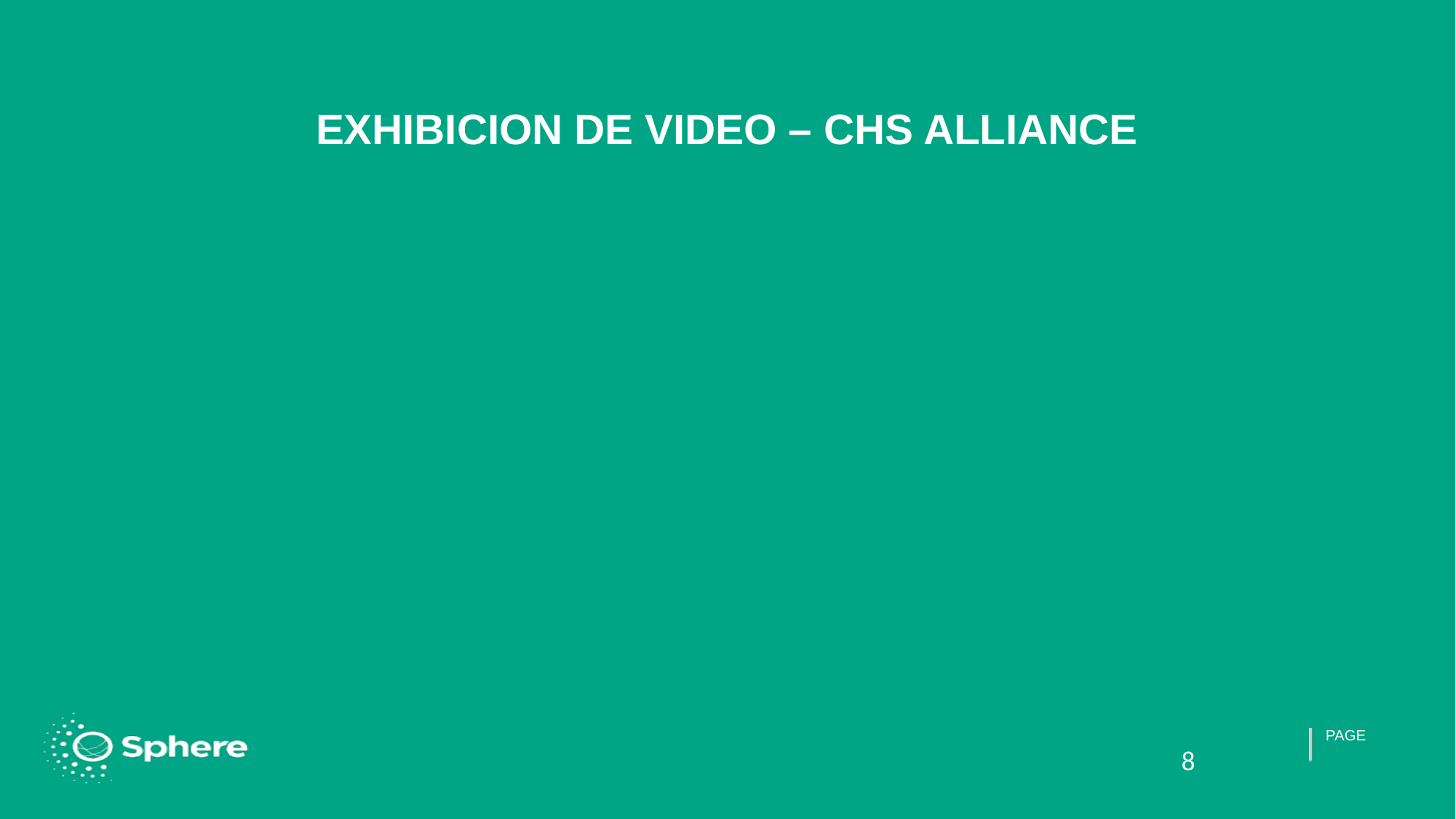

EXHIBICION DE VIDEO – CHS ALLIANCE

8